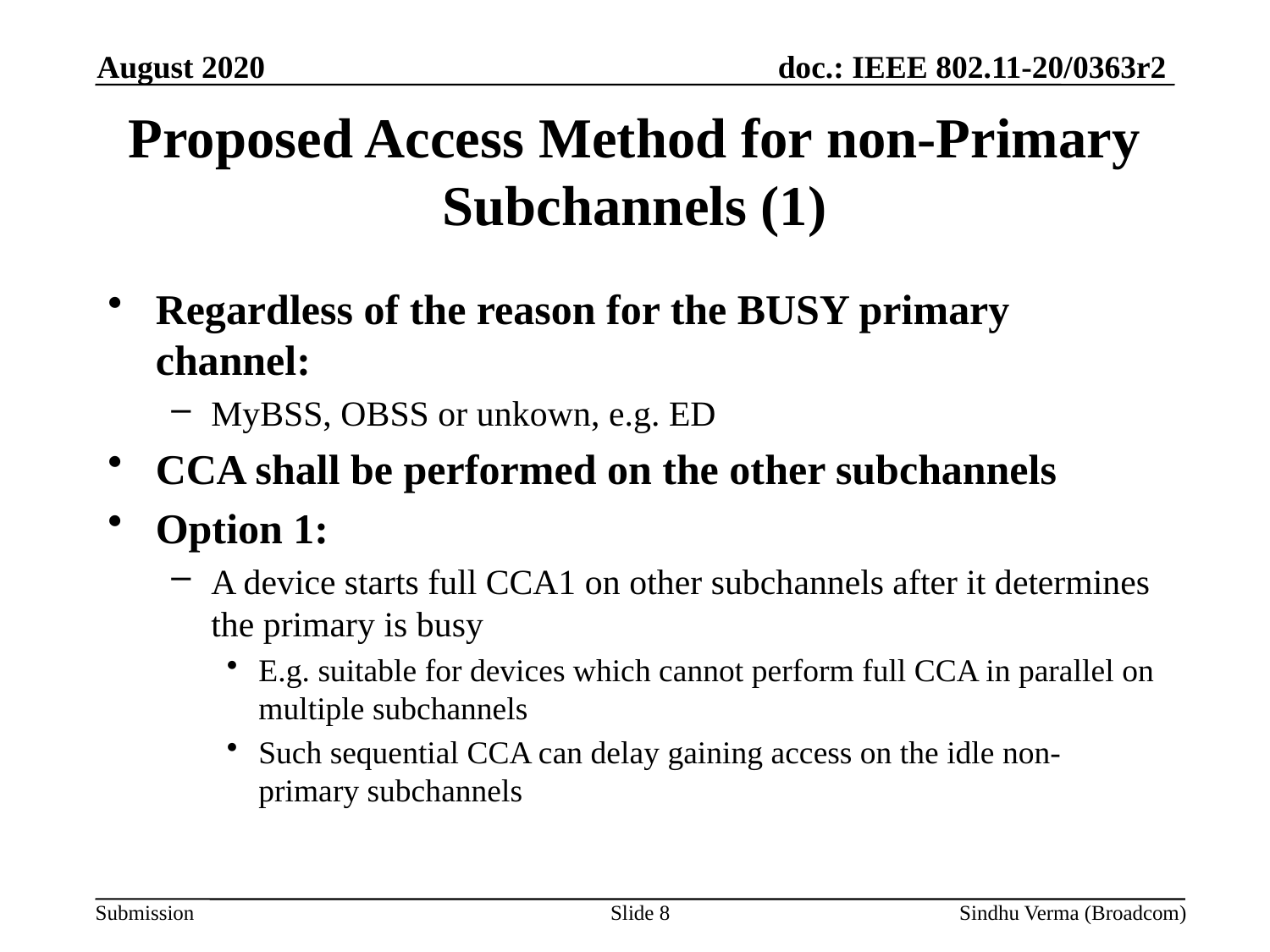

August 2020
# Proposed Access Method for non-Primary Subchannels (1)
Regardless of the reason for the BUSY primary channel:
MyBSS, OBSS or unkown, e.g. ED
CCA shall be performed on the other subchannels
Option 1:
A device starts full CCA1 on other subchannels after it determines the primary is busy
E.g. suitable for devices which cannot perform full CCA in parallel on multiple subchannels
Such sequential CCA can delay gaining access on the idle non-primary subchannels
Slide 8
Sindhu Verma (Broadcom)